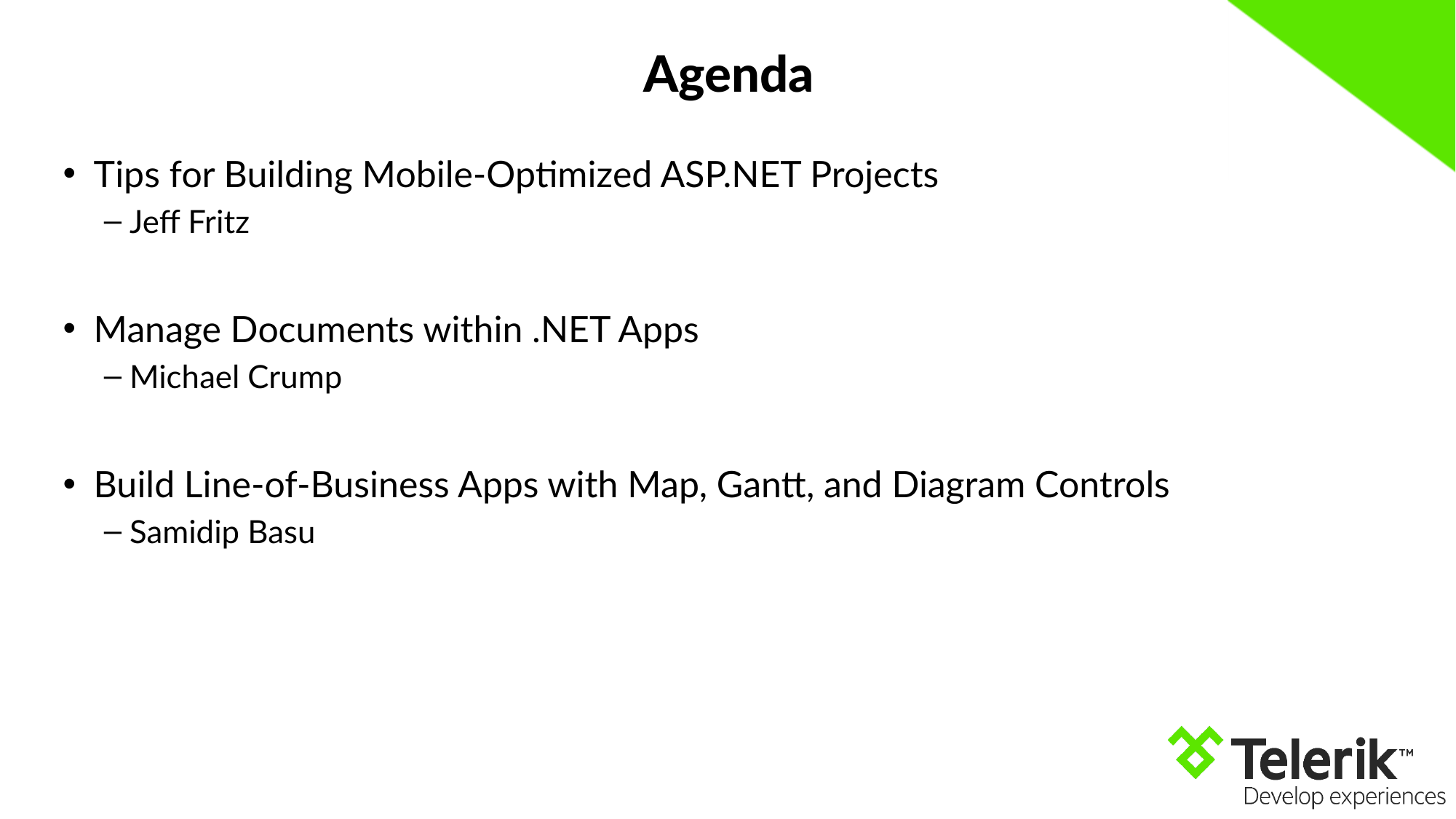

# Agenda
Tips for Building Mobile-Optimized ASP.NET Projects
Jeff Fritz

Manage Documents within .NET Apps
Michael Crump

Build Line-of-Business Apps with Map, Gantt, and Diagram Controls
Samidip Basu